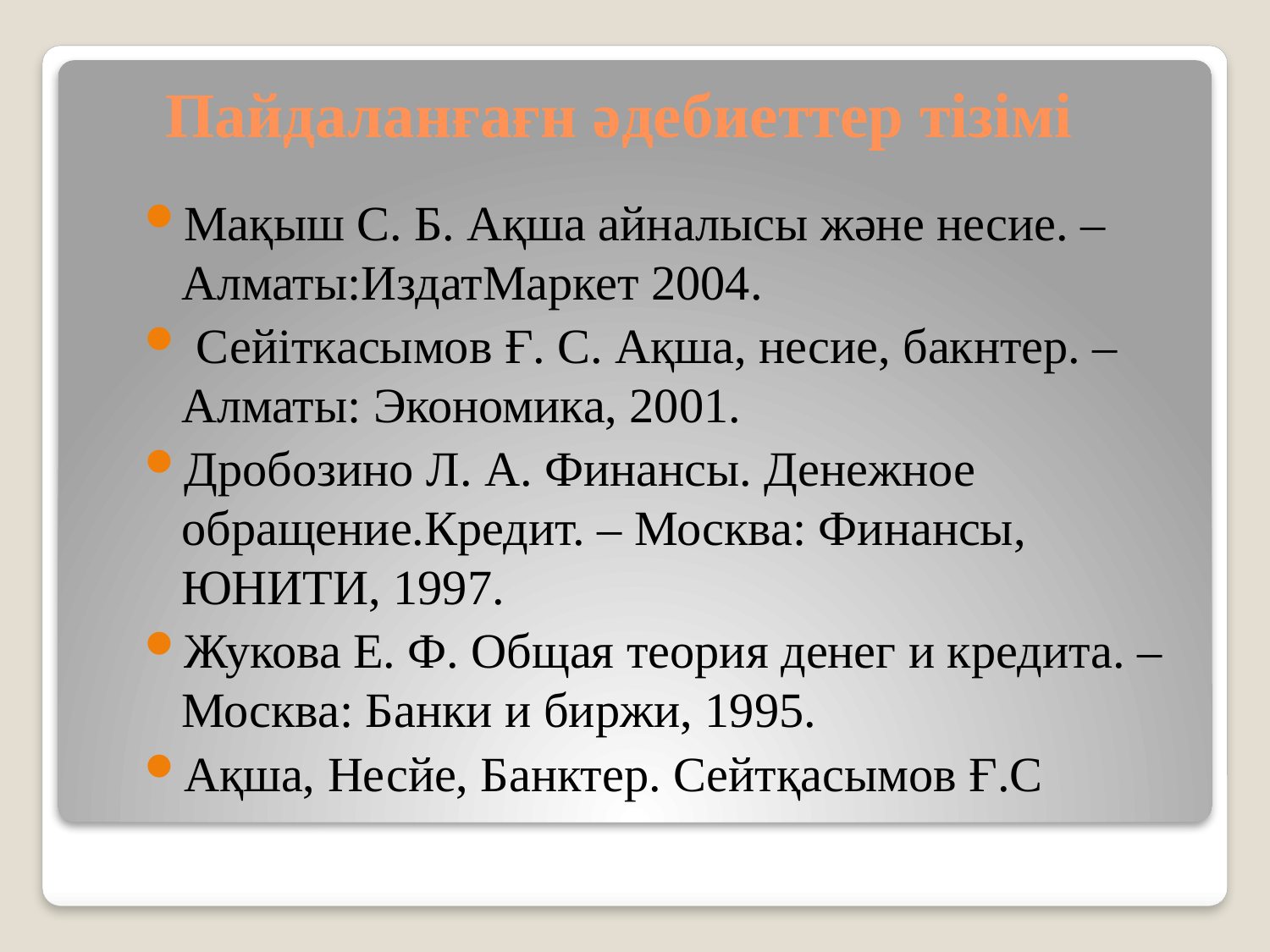

# Пайдаланғағн әдебиеттер тізімі
Мақыш С. Б. Ақша айналысы және несие. –  Алматы:ИздатМаркет 2004.
 Сейіткасымов Ғ. С. Ақша, несие, бакнтер. – Алматы: Экономика, 2001.
Дробозино Л. А. Финансы. Денежное обращение.Кредит. – Москва: Финансы, ЮНИТИ, 1997.
Жукова Е. Ф. Общая теория денег и кредита. – Москва: Банки и биржи, 1995.
Ақша, Несйе, Банктер. Сейтқасымов Ғ.С